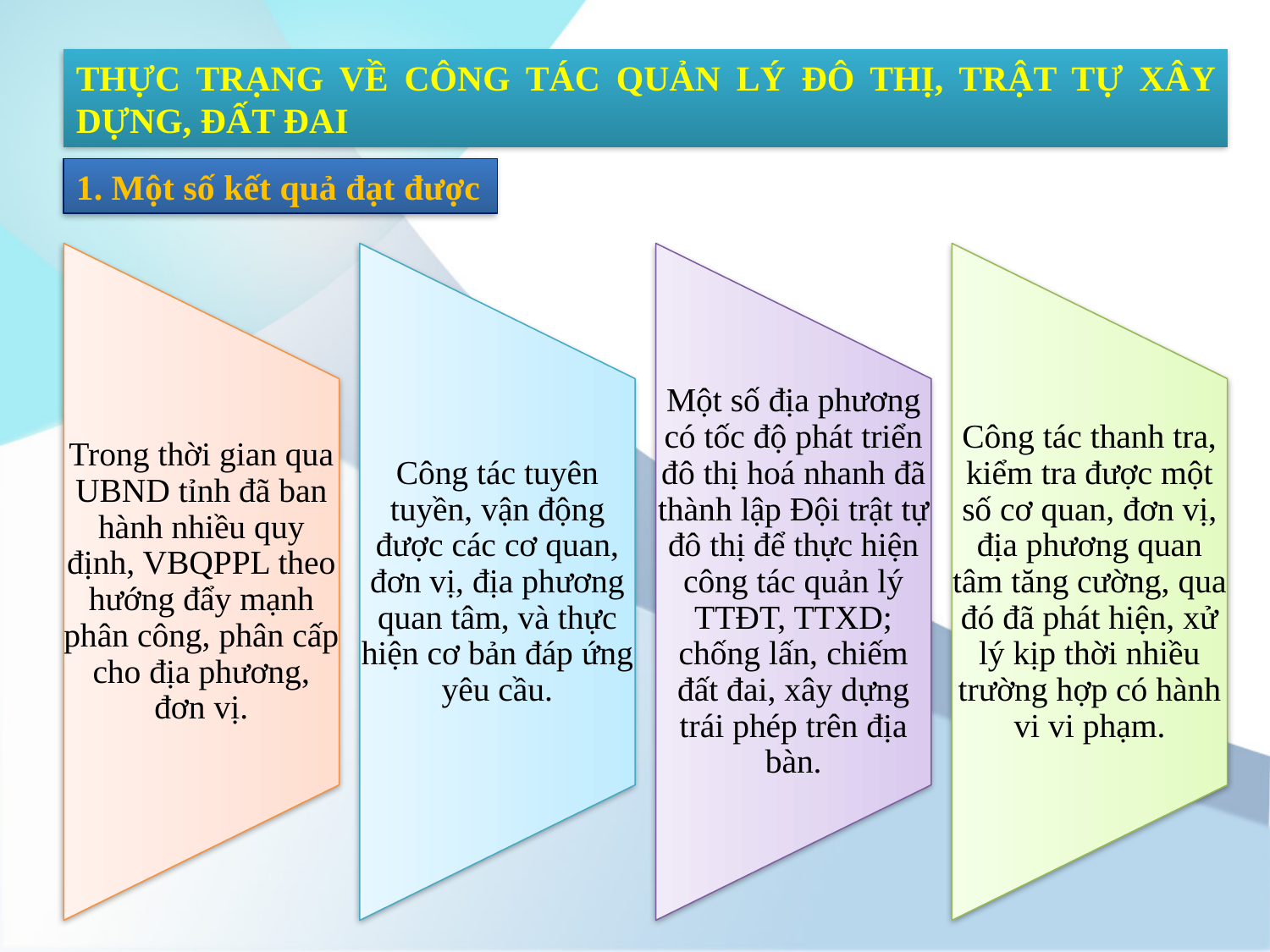

THỰC TRẠNG VỀ CÔNG TÁC QUẢN LÝ ĐÔ THỊ, TRẬT TỰ XÂY DỰNG, ĐẤT ĐAI
1. Một số kết quả đạt được
Trong thời gian qua UBND tỉnh đã ban hành nhiều quy định, VBQPPL theo hướng đẩy mạnh phân công, phân cấp cho địa phương, đơn vị.
Công tác tuyên tuyền, vận động được các cơ quan, đơn vị, địa phương quan tâm, và thực hiện cơ bản đáp ứng yêu cầu.
Một số địa phương có tốc độ phát triển đô thị hoá nhanh đã thành lập Đội trật tự đô thị để thực hiện công tác quản lý TTĐT, TTXD; chống lấn, chiếm đất đai, xây dựng trái phép trên địa bàn.
Công tác thanh tra, kiểm tra được một số cơ quan, đơn vị, địa phương quan tâm tăng cường, qua đó đã phát hiện, xử lý kịp thời nhiều trường hợp có hành vi vi phạm.